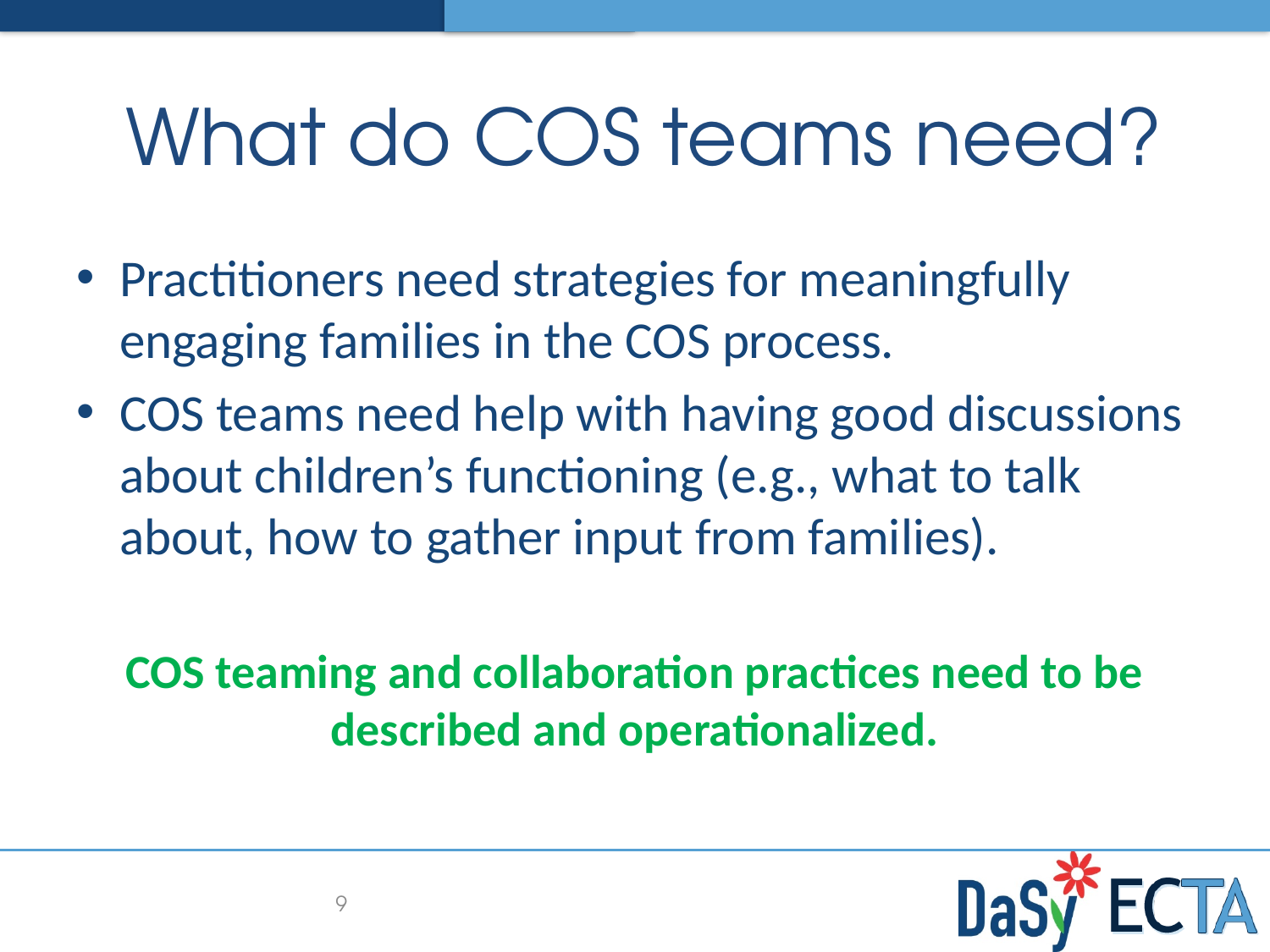

# What do COS teams need?
Practitioners need strategies for meaningfully engaging families in the COS process.
COS teams need help with having good discussions about children’s functioning (e.g., what to talk about, how to gather input from families).

COS teaming and collaboration practices need to be described and operationalized.
9